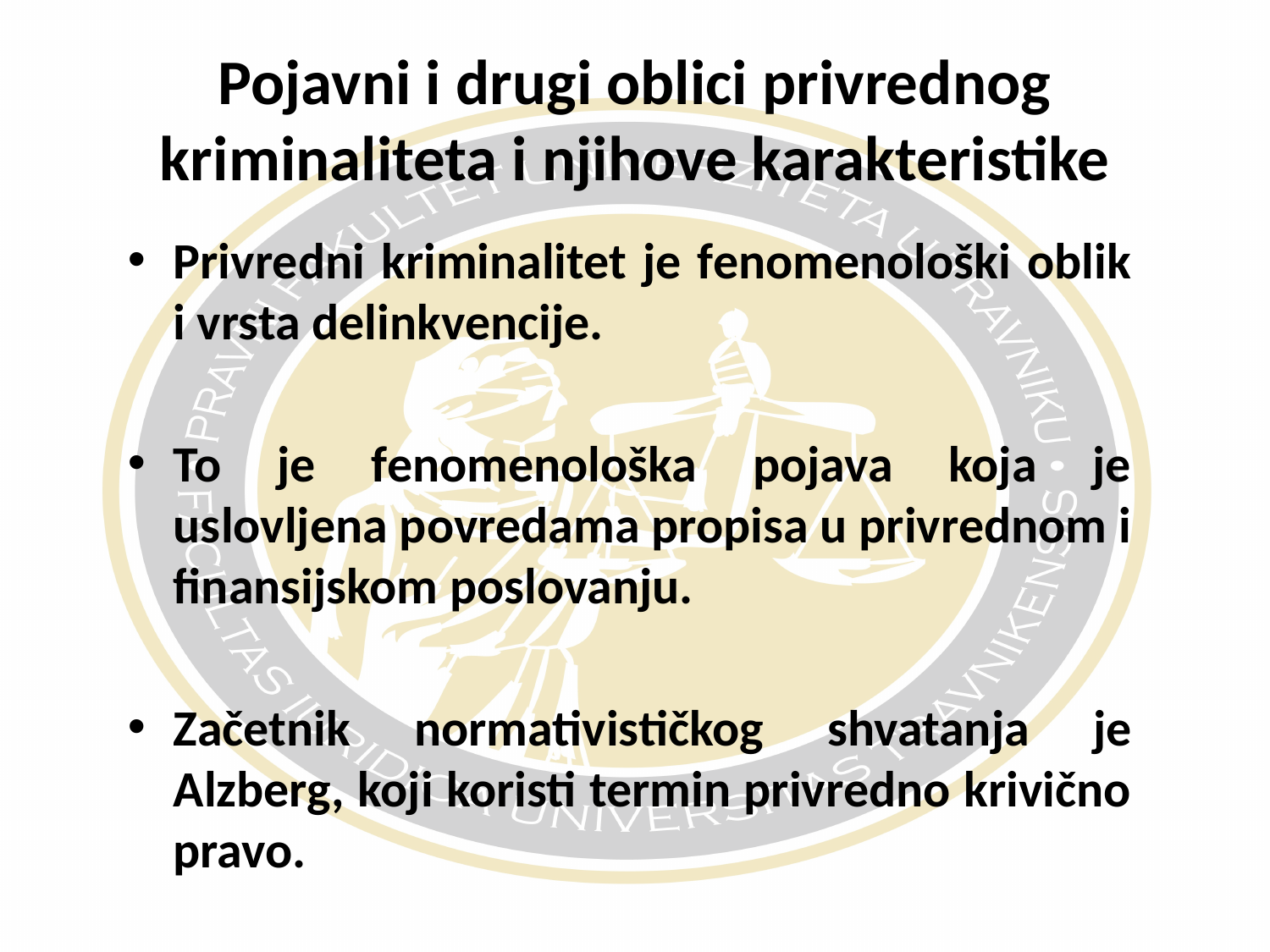

# Pojavni i drugi oblici privrednog kriminaliteta i njihove karakteristike
Privredni kriminalitet je fenomenološki oblik i vrsta delinkvencije.

To je fenomenološka pojava koja je uslovljena povredama propisa u privrednom i finansijskom poslovanju.

Začetnik normativističkog shvatanja je Alzberg, koji koristi termin privredno krivično pravo.